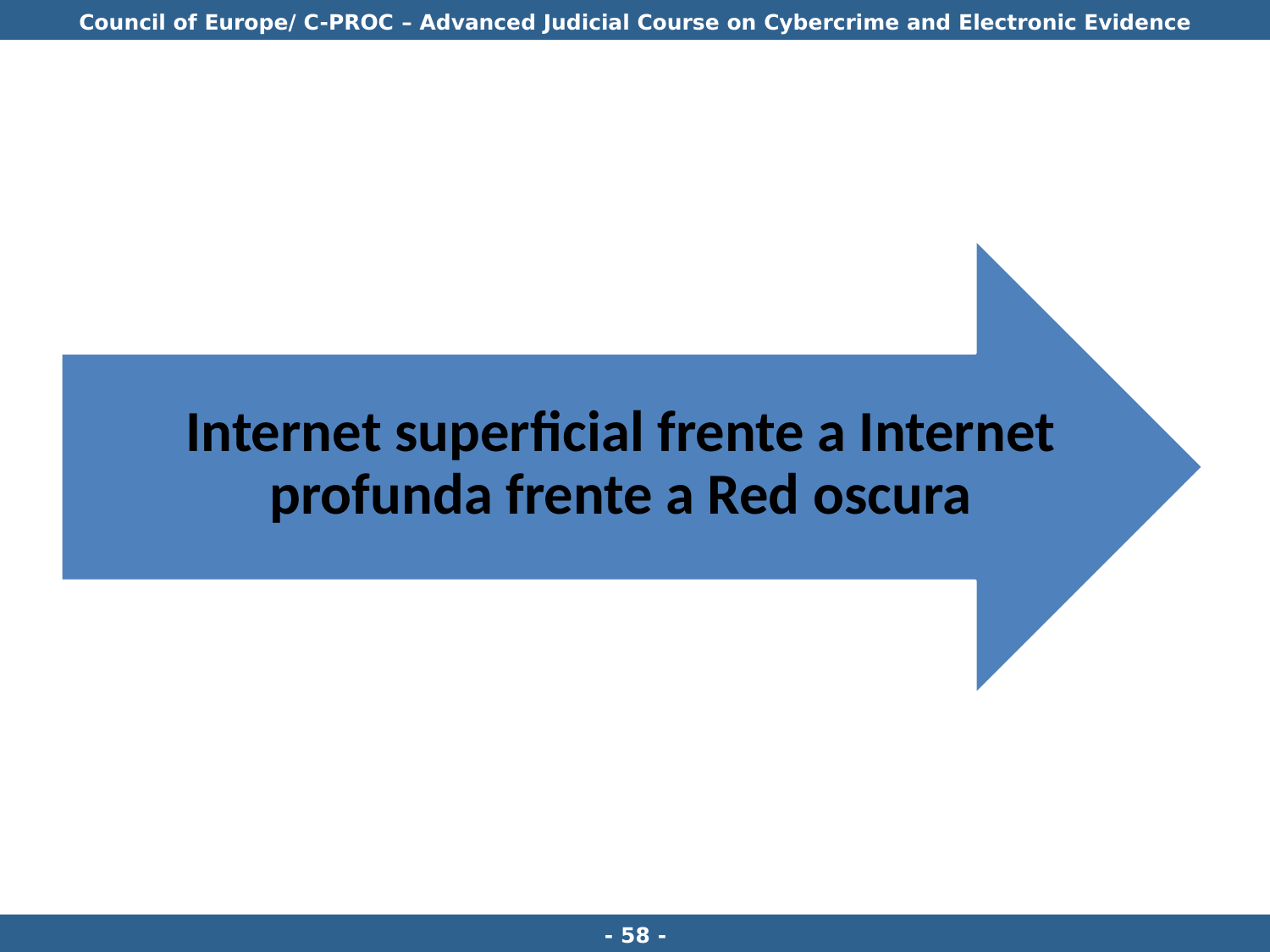

Internet superficial frente a Internet profunda frente a Red oscura